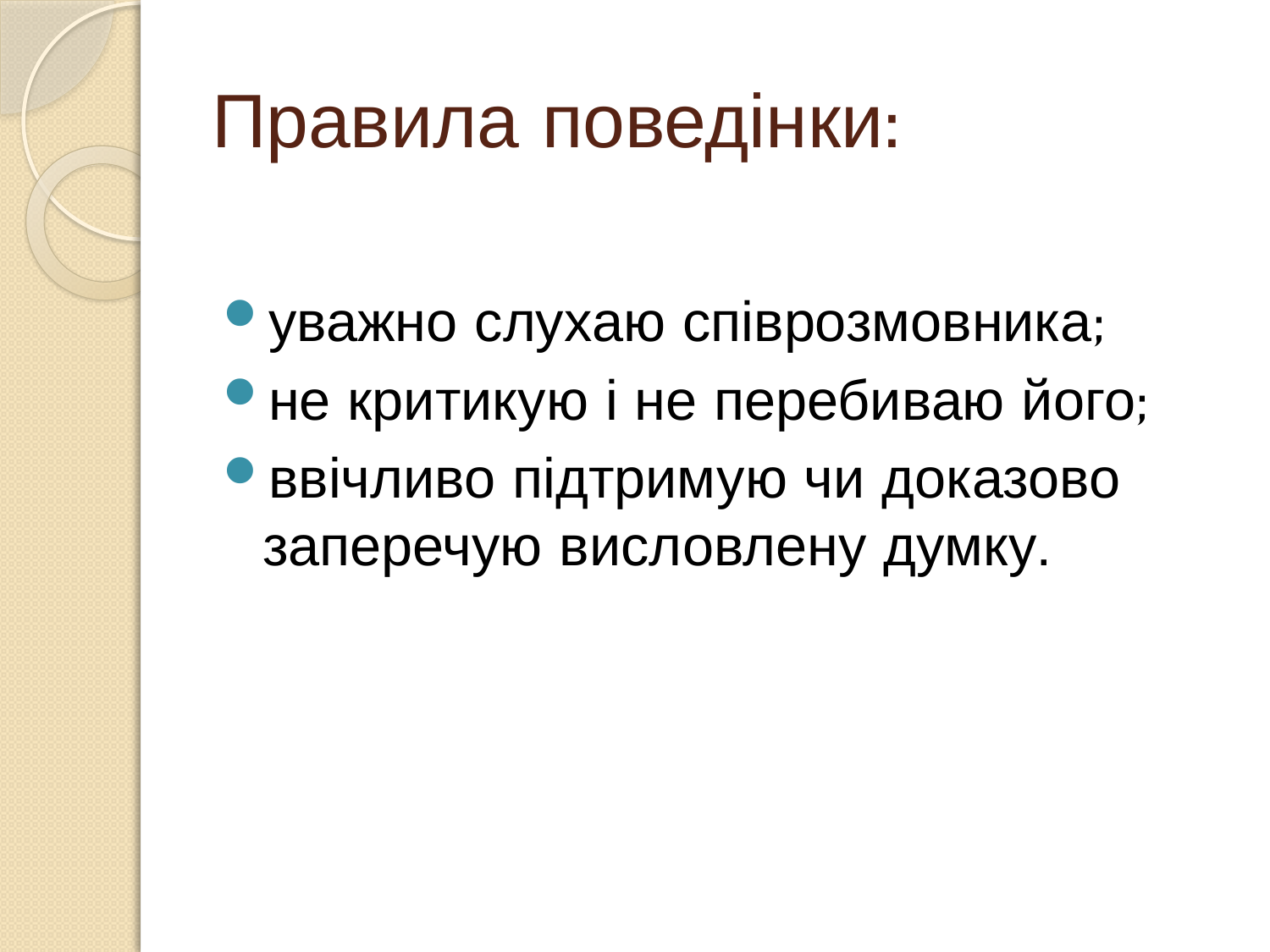

# Правила поведінки:

уважно слухаю співрозмовника;
не критикую і не перебиваю його;
ввічливо підтримую чи доказово заперечую висловлену думку.